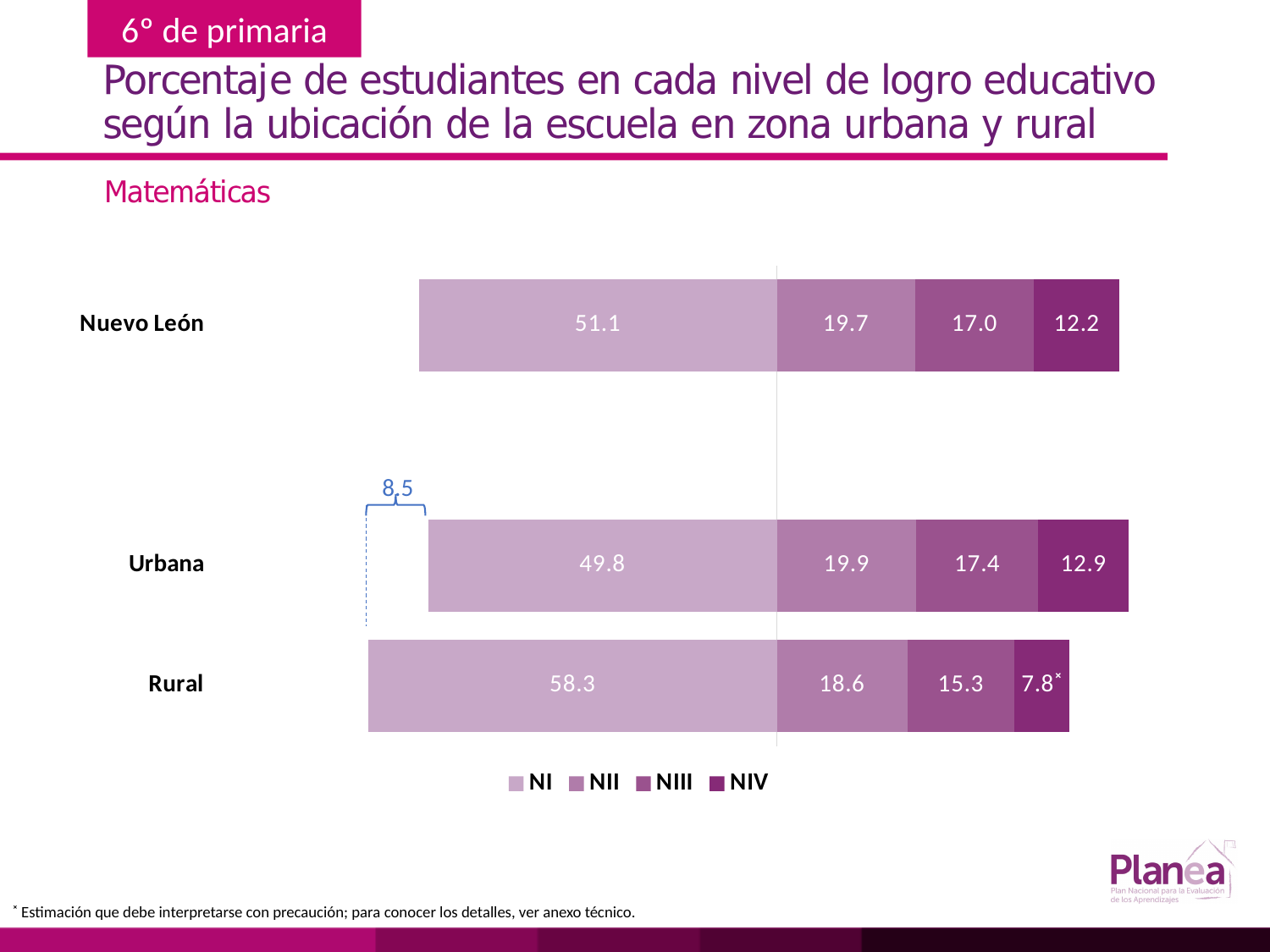

# Porcentaje de estudiantes en cada nivel de logro educativo según la ubicación de la escuela en zona urbana y rural

Matemáticas

### Chart

| Category |  |  |  |  |
|---|---|---|---|---|
| Rural | -58.3 | 18.6 | 15.3 | 7.8 |
| Urbana | -49.8 | 19.9 | 17.4 | 12.9 |
|  | None | None | None | None |
| Nuevo León | -51.1 | 19.7 | 17.0 | 12.2 |
8.5
˟ Estimación que debe interpretarse con precaución; para conocer los detalles, ver anexo técnico.